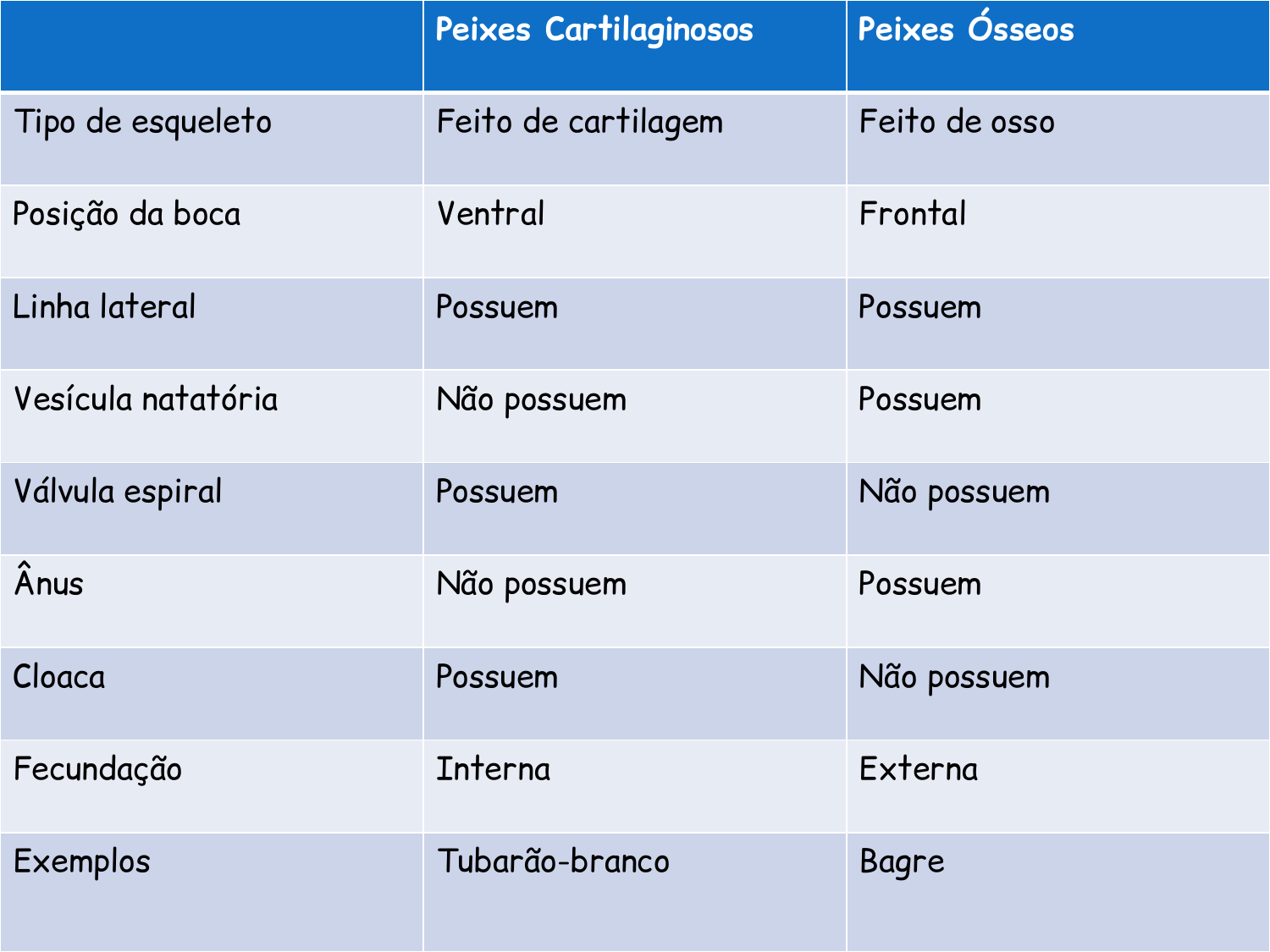

|  | Peixes Cartilaginosos | Peixes Ósseos |
| --- | --- | --- |
| Tipo de esqueleto | Feito de cartilagem | Feito de osso |
| Posição da boca | Ventral | Frontal |
| Linha lateral | Possuem | Possuem |
| Vesícula natatória | Não possuem | Possuem |
| Válvula espiral | Possuem | Não possuem |
| Ânus | Não possuem | Possuem |
| Cloaca | Possuem | Não possuem |
| Fecundação | Interna | Externa |
| Exemplos | Tubarão-branco | Bagre |
#